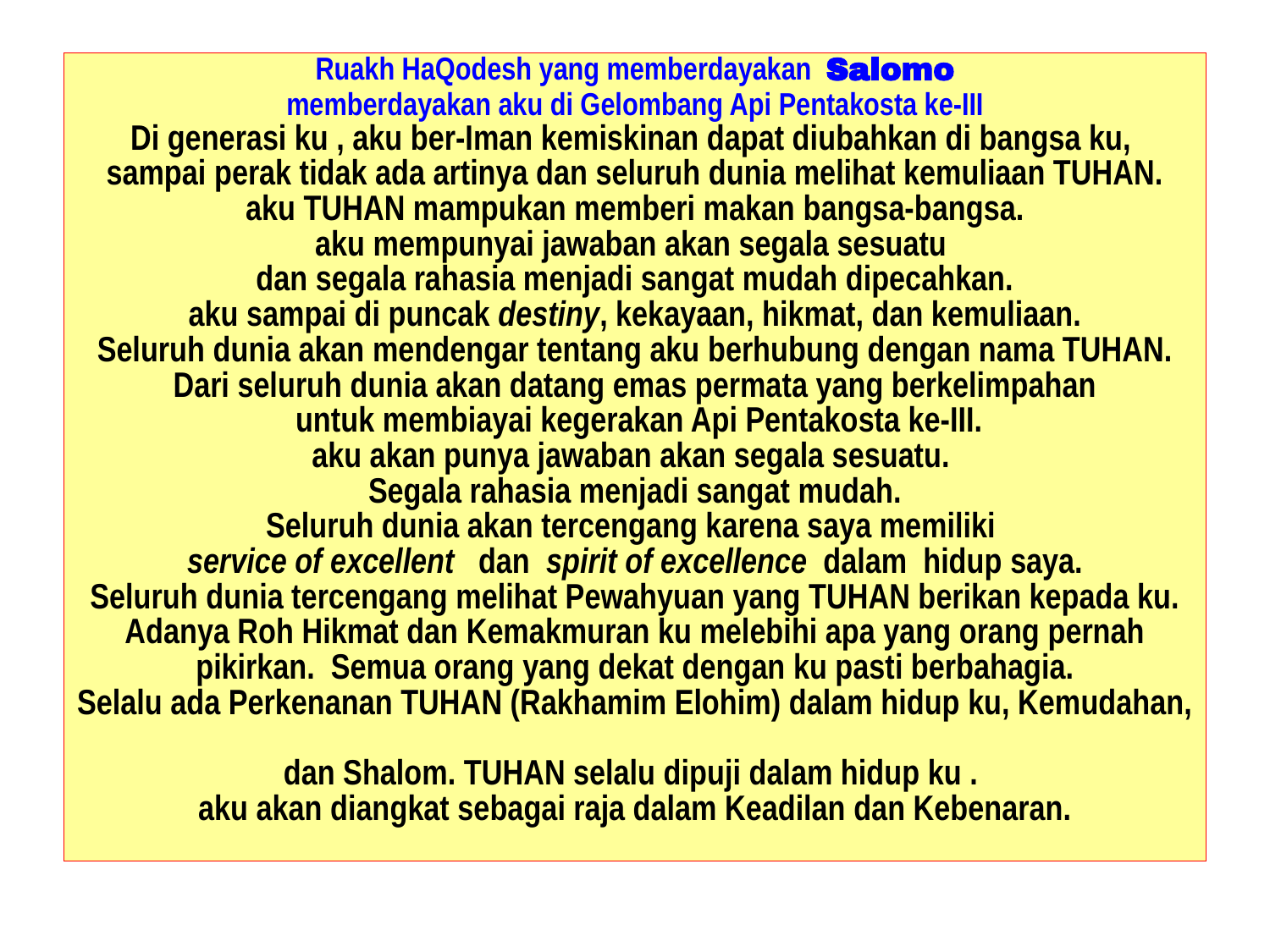

# Ruakh HaQodesh yang memberdayakan  Salomo memberdayakan aku di Gelombang Api Pentakosta ke-III Di generasi ku , aku ber-Iman kemiskinan dapat diubahkan di bangsa ku, sampai perak tidak ada artinya dan seluruh dunia melihat kemuliaan TUHAN. aku TUHAN mampukan memberi makan bangsa-bangsa. aku mempunyai jawaban akan segala sesuatu dan segala rahasia menjadi sangat mudah dipecahkan. aku sampai di puncak destiny, kekayaan, hikmat, dan kemuliaan. Seluruh dunia akan mendengar tentang aku berhubung dengan nama TUHAN. Dari seluruh dunia akan datang emas permata yang berkelimpahan untuk membiayai kegerakan Api Pentakosta ke-III. aku akan punya jawaban akan segala sesuatu. Segala rahasia menjadi sangat mudah. Seluruh dunia akan tercengang karena saya memiliki  service of excellent   dan  spirit of excellence  dalam  hidup saya. Seluruh dunia tercengang melihat Pewahyuan yang TUHAN berikan kepada ku. Adanya Roh Hikmat dan Kemakmuran ku melebihi apa yang orang pernah pikirkan.  Semua orang yang dekat dengan ku pasti berbahagia. Selalu ada Perkenanan TUHAN (Rakhamim Elohim) dalam hidup ku, Kemudahan, dan Shalom. TUHAN selalu dipuji dalam hidup ku . aku akan diangkat sebagai raja dalam Keadilan dan Kebenaran.